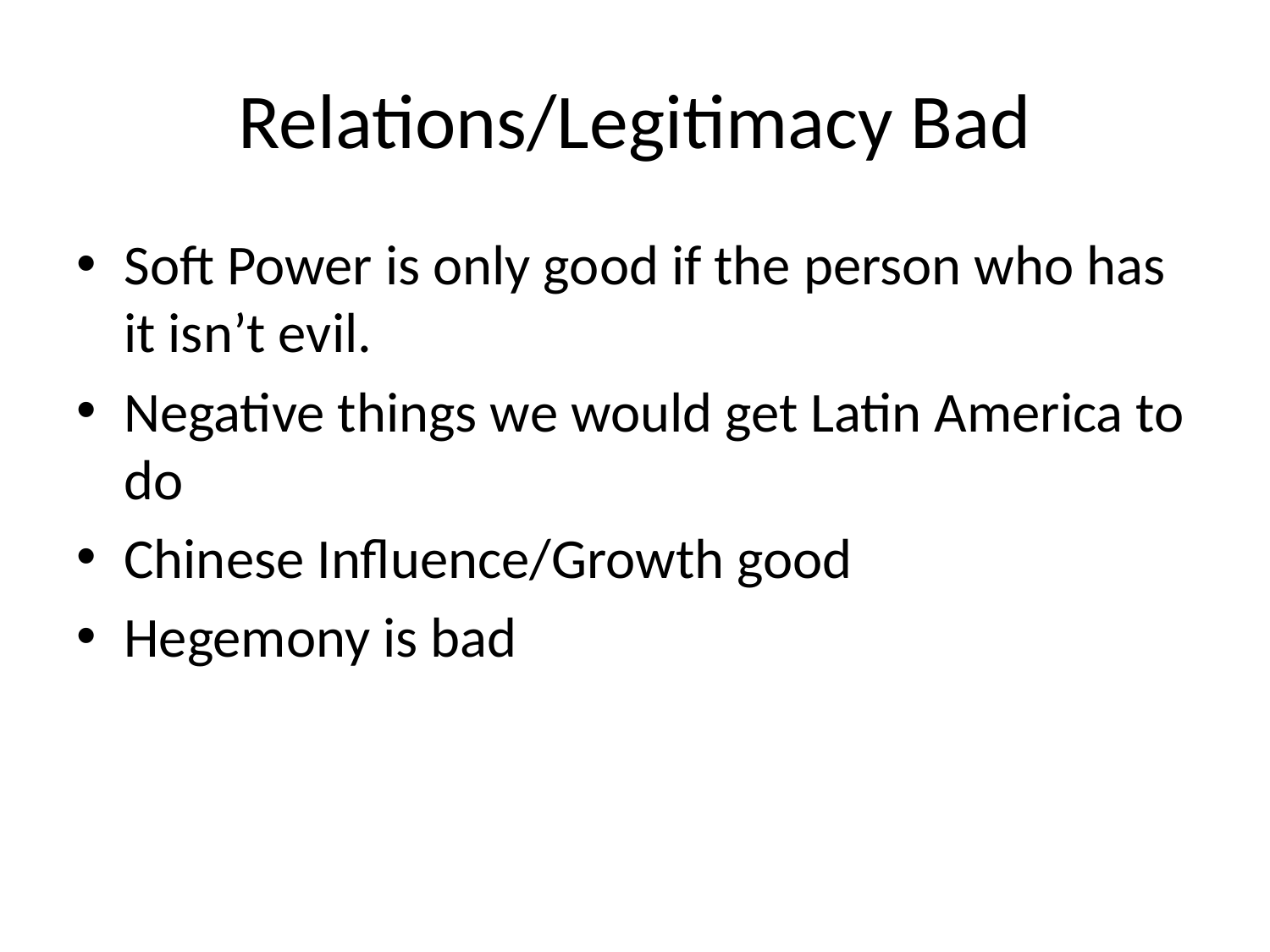

# Relations/Legitimacy Bad
Soft Power is only good if the person who has it isn’t evil.
Negative things we would get Latin America to do
Chinese Influence/Growth good
Hegemony is bad